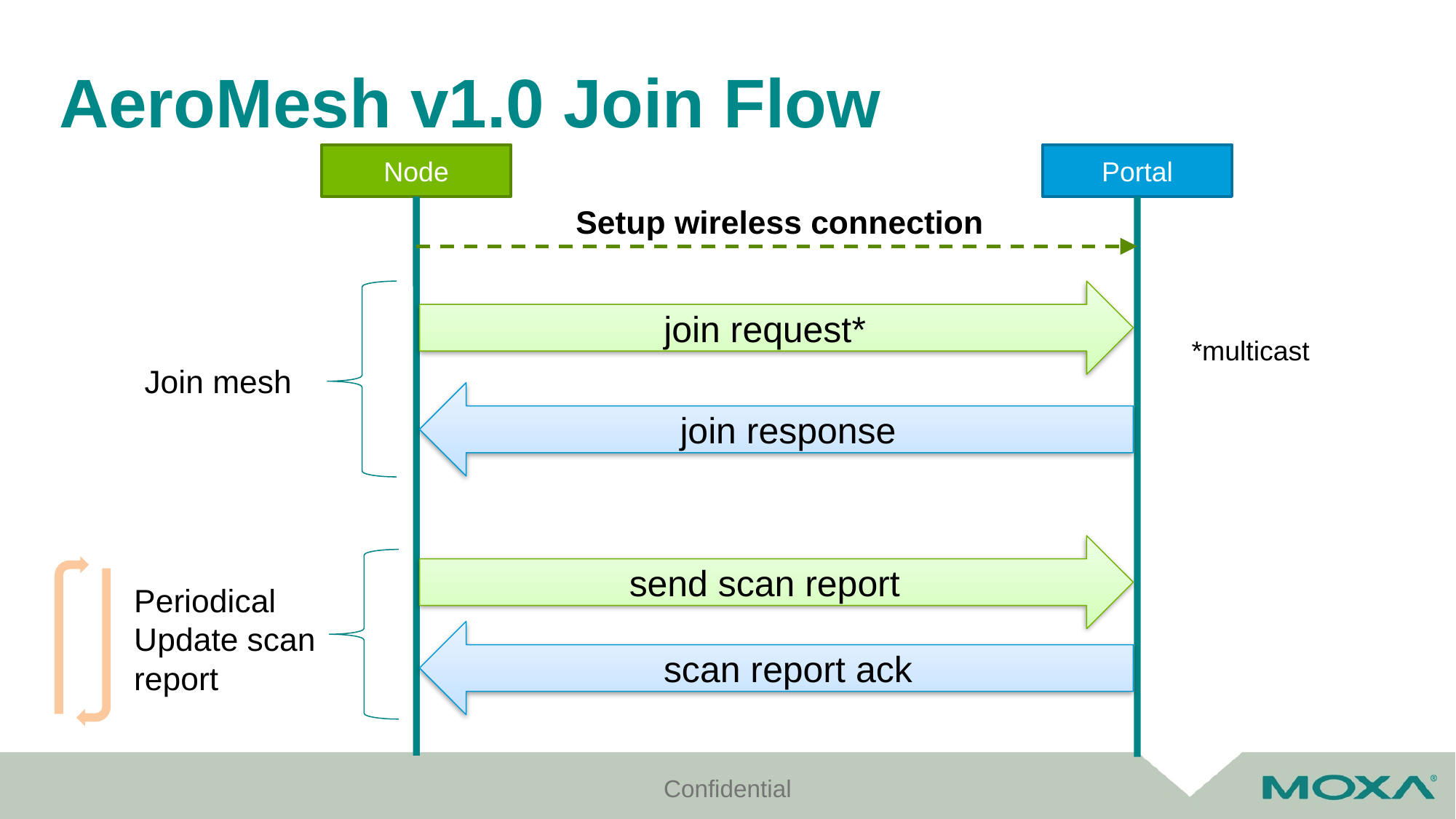

# AeroMesh v1.0 Join Flow
Node
Portal
Setup wireless connection

join request*
*multicast
Join mesh
join response
send scan report

Periodical Update scan report
scan report ack